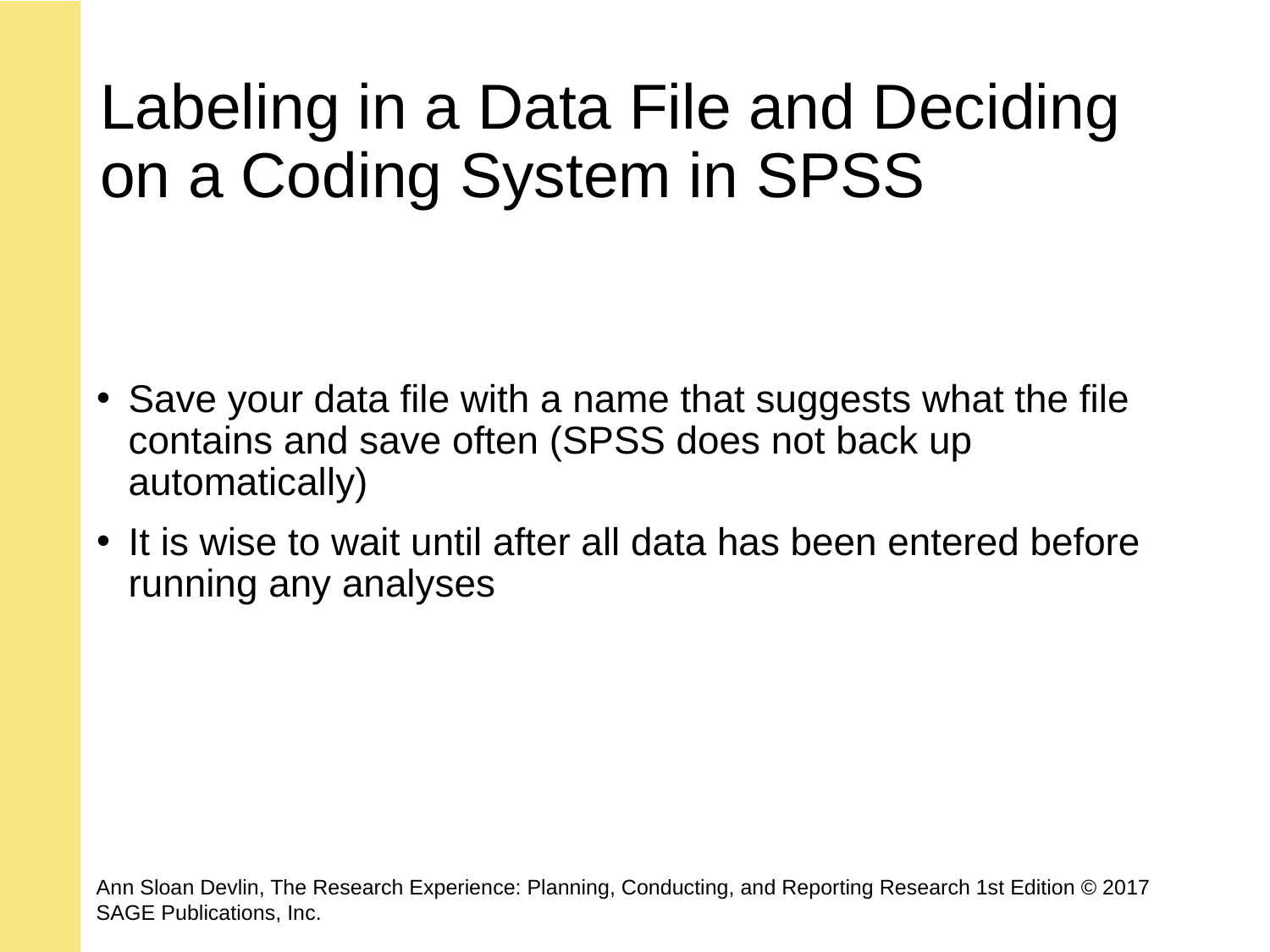

# Labeling in a Data File and Deciding on a Coding System in SPSS
Save your data file with a name that suggests what the file contains and save often (SPSS does not back up automatically)
It is wise to wait until after all data has been entered before running any analyses